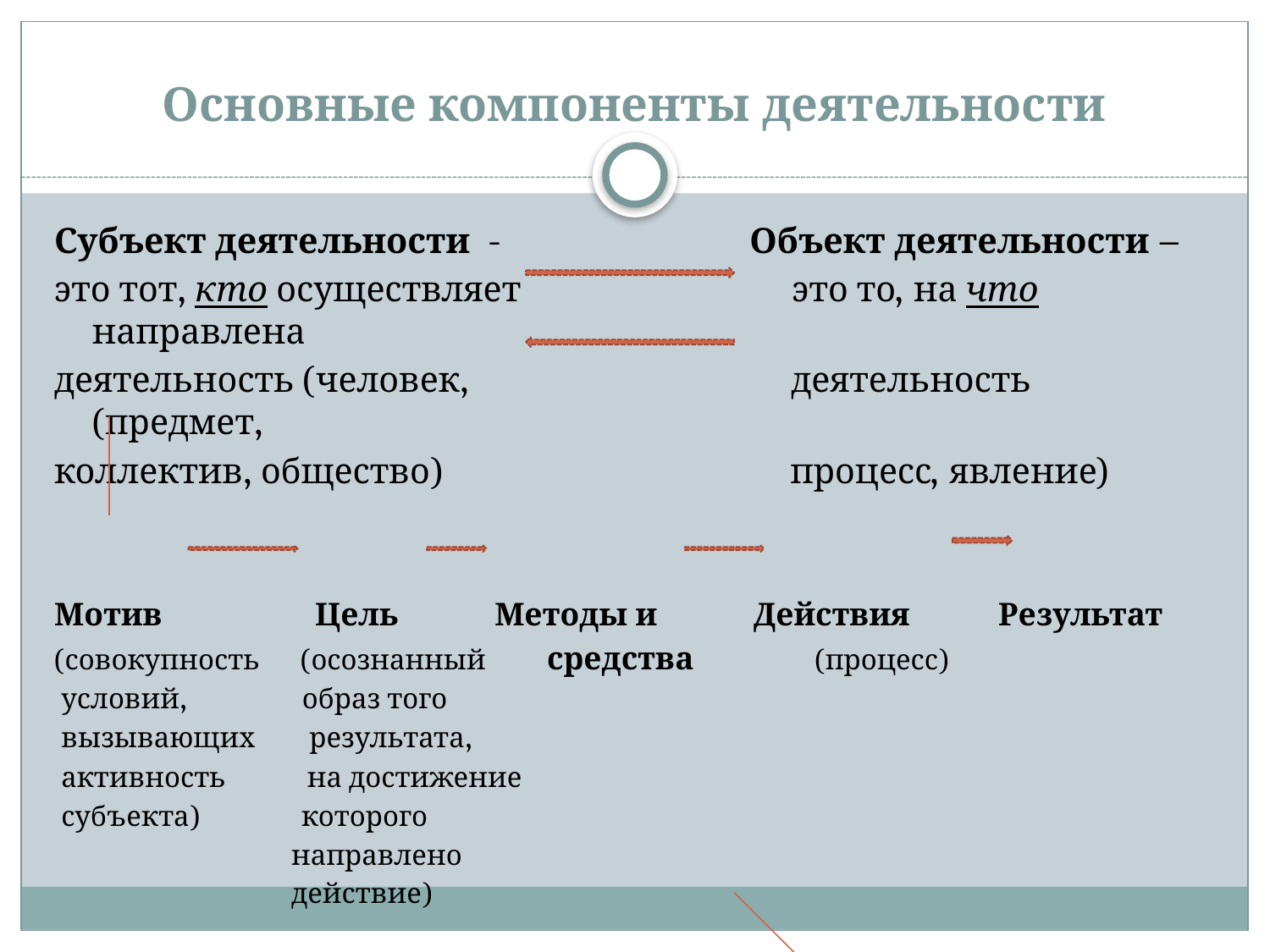

# Основные компоненты деятельности
Субъект деятельности  -                            Объект деятельности –
это тот, кто осуществляет                                это то, на что направлена
деятельность (человек,                                      деятельность (предмет,
коллектив, общество)                                         процесс, явление)

Мотив                   Цель            Методы и            Действия           Результат
(совокупность     (осознанный         средства               (процесс)
 условий,                 образ того
 вызывающих        результата,
 активность            на достижение
 субъекта)               которого
                                   направлено
                                   действие)